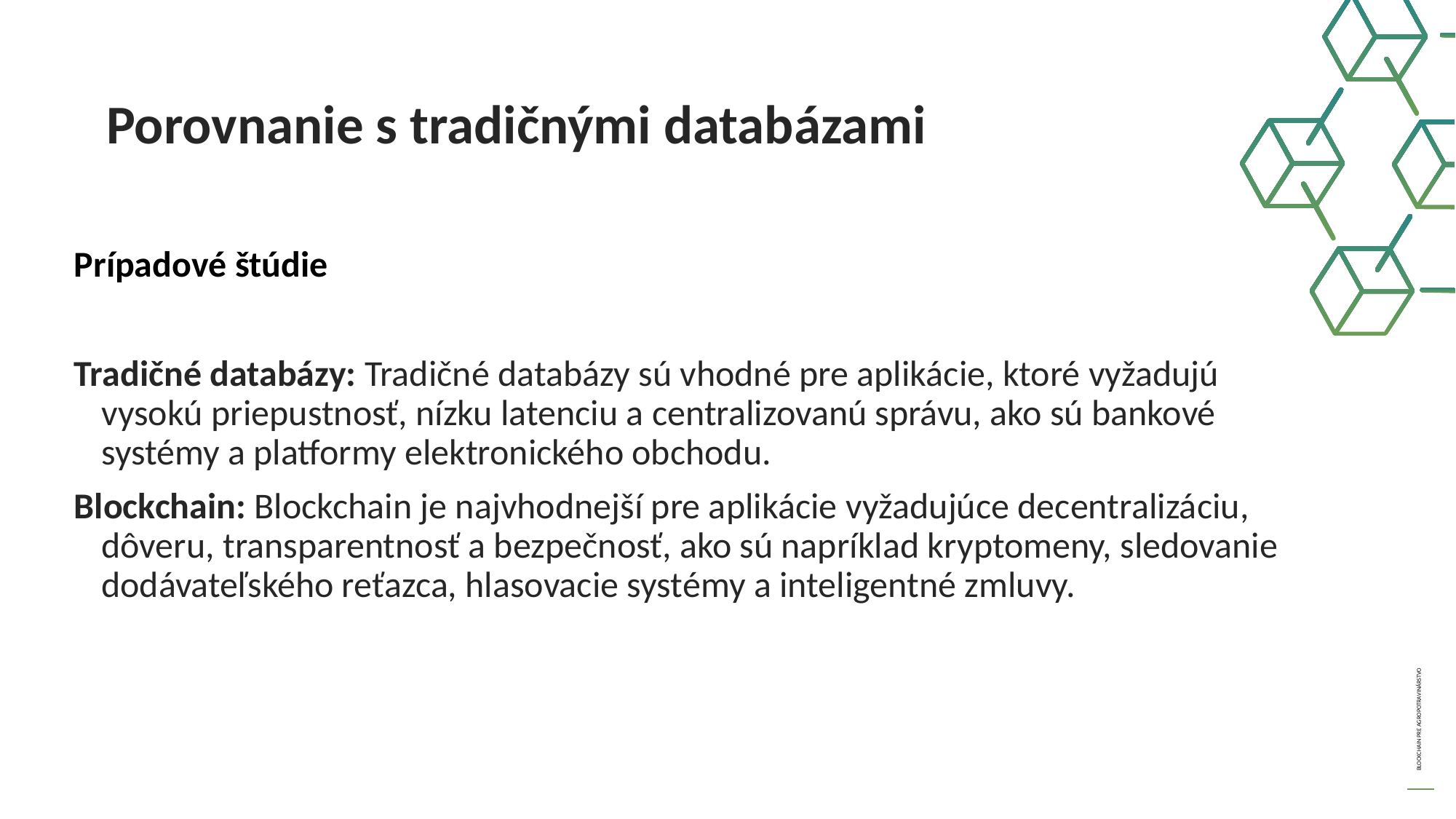

Porovnanie s tradičnými databázami
Prípadové štúdie

Tradičné databázy: Tradičné databázy sú vhodné pre aplikácie, ktoré vyžadujú vysokú priepustnosť, nízku latenciu a centralizovanú správu, ako sú bankové systémy a platformy elektronického obchodu.
Blockchain: Blockchain je najvhodnejší pre aplikácie vyžadujúce decentralizáciu, dôveru, transparentnosť a bezpečnosť, ako sú napríklad kryptomeny, sledovanie dodávateľského reťazca, hlasovacie systémy a inteligentné zmluvy.